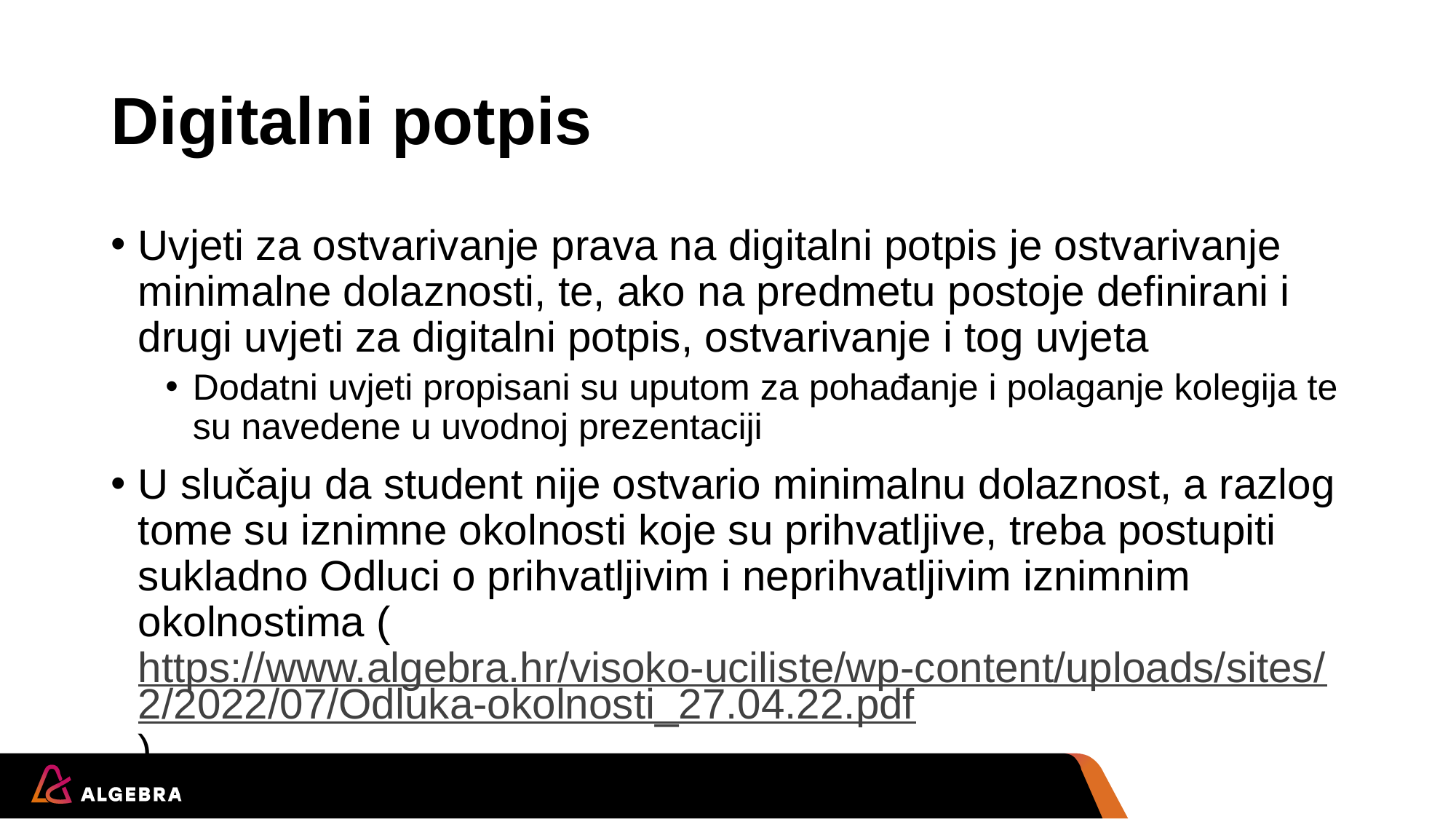

# Digitalni potpis
Uvjeti za ostvarivanje prava na digitalni potpis je ostvarivanje minimalne dolaznosti, te, ako na predmetu postoje definirani i drugi uvjeti za digitalni potpis, ostvarivanje i tog uvjeta
Dodatni uvjeti propisani su uputom za pohađanje i polaganje kolegija te su navedene u uvodnoj prezentaciji
U slučaju da student nije ostvario minimalnu dolaznost, a razlog tome su iznimne okolnosti koje su prihvatljive, treba postupiti sukladno Odluci o prihvatljivim i neprihvatljivim iznimnim okolnostima (https://www.algebra.hr/visoko-uciliste/wp-content/uploads/sites/2/2022/07/Odluka-okolnosti_27.04.22.pdf)